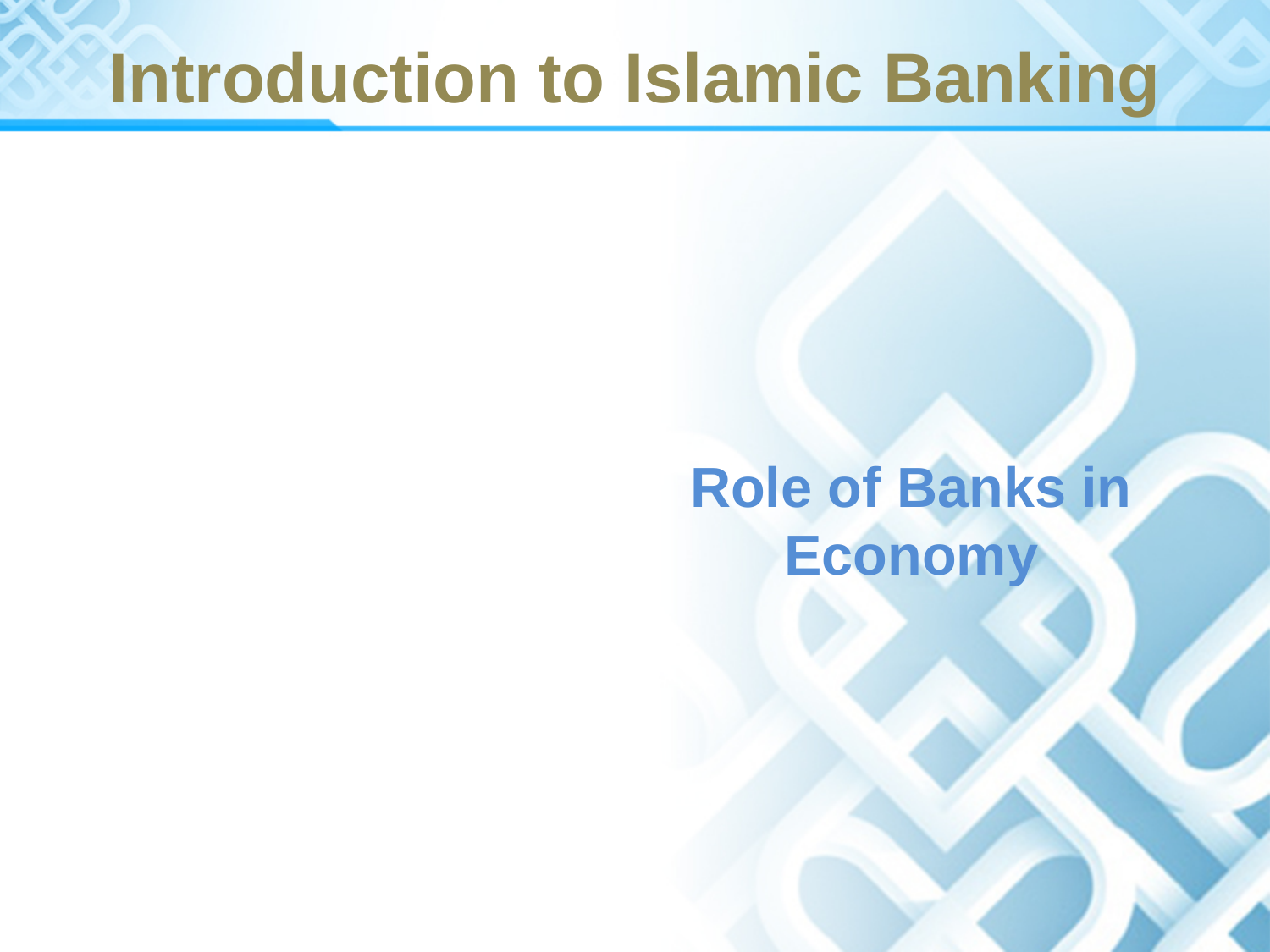

# Introduction to Islamic Banking
Role of Banks in Economy